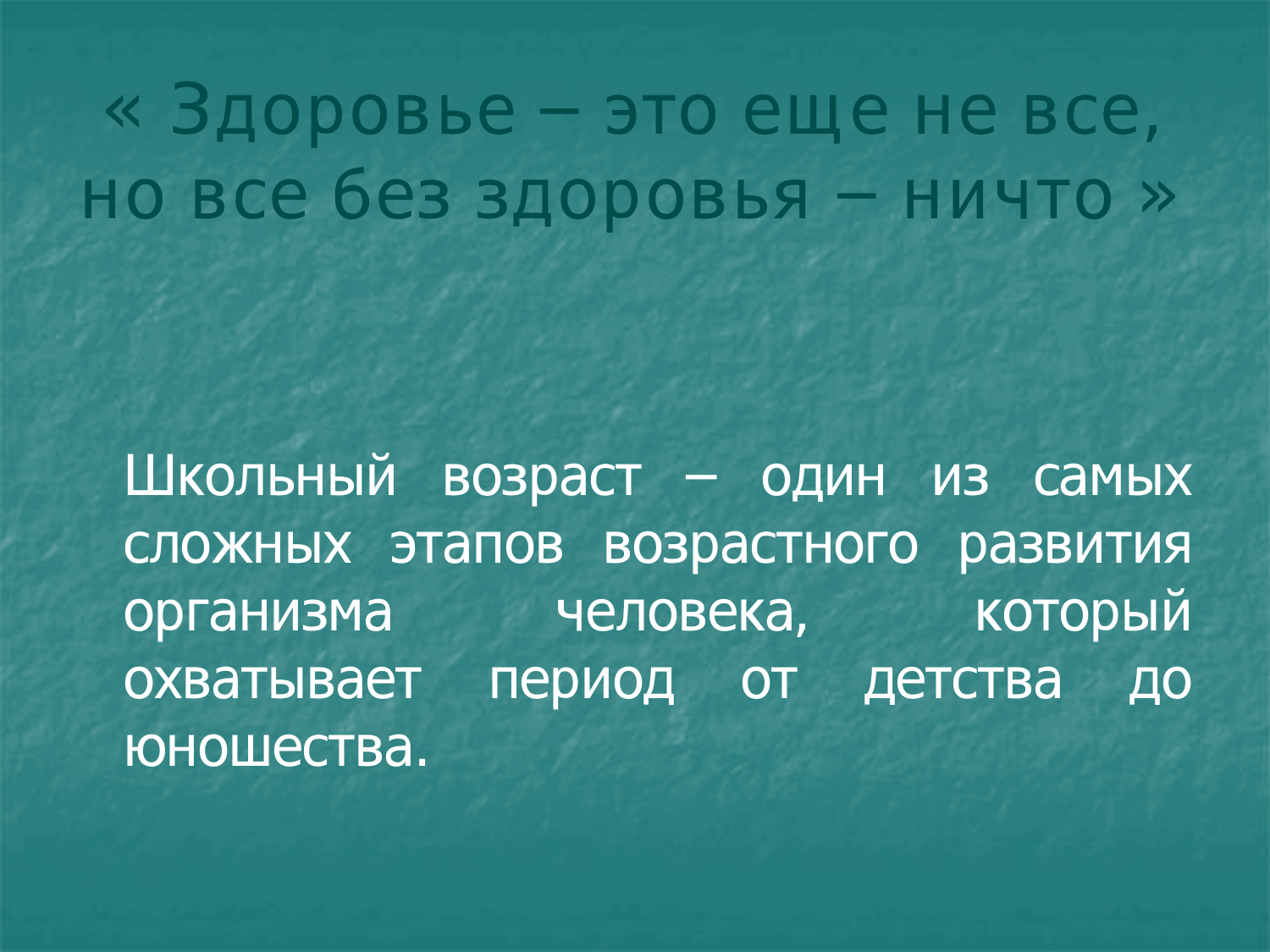

« Здоровье – это еще не все, но все без здоровья – ничто »

	Школьный возраст – один из самых сложных этапов возрастного развития организма человека, который охватывает период от детства до юношества.